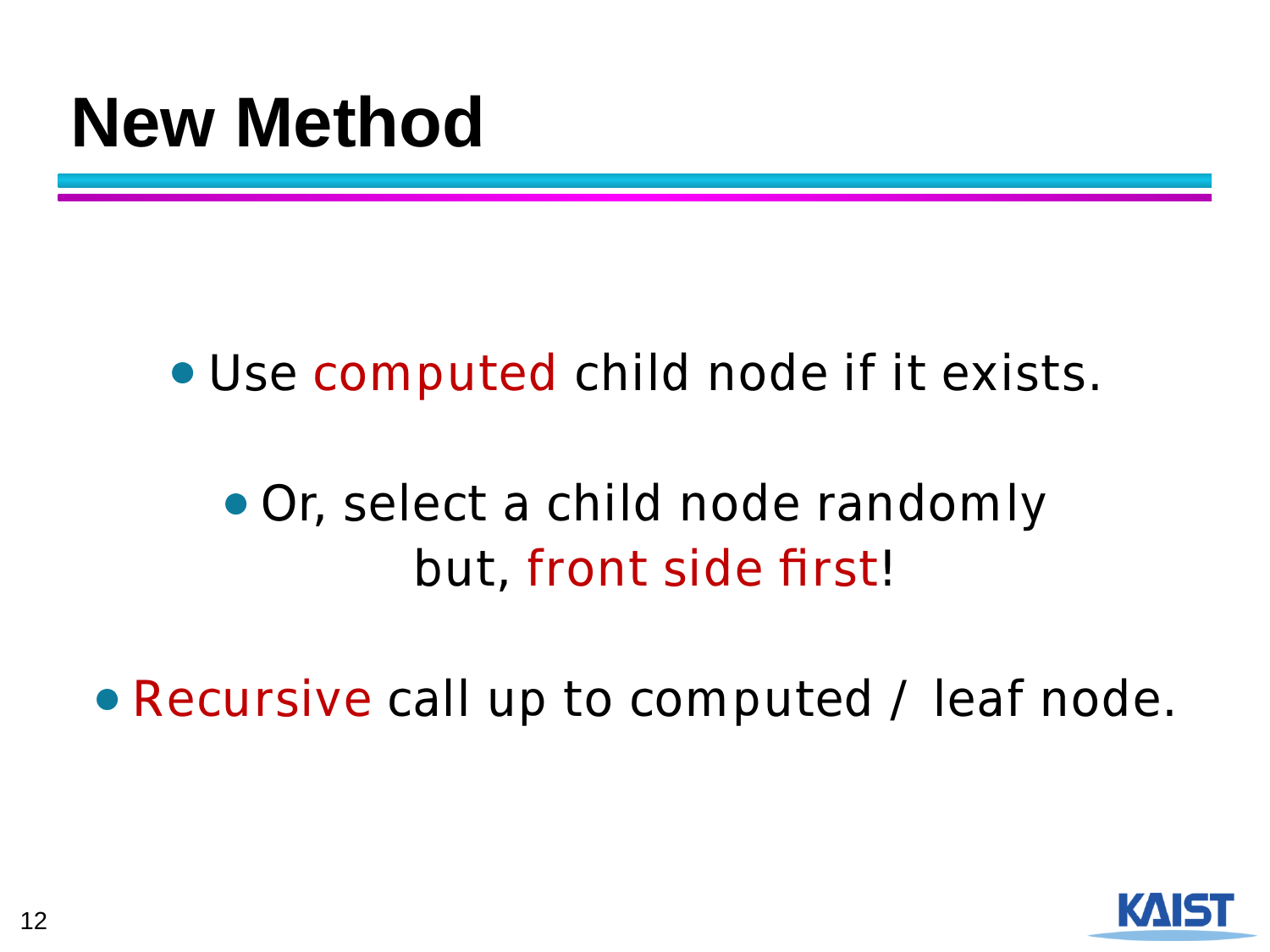

# New Method
Use computed child node if it exists.

Or, select a child node randomly
	but, front side first!

Recursive call up to computed / leaf node.